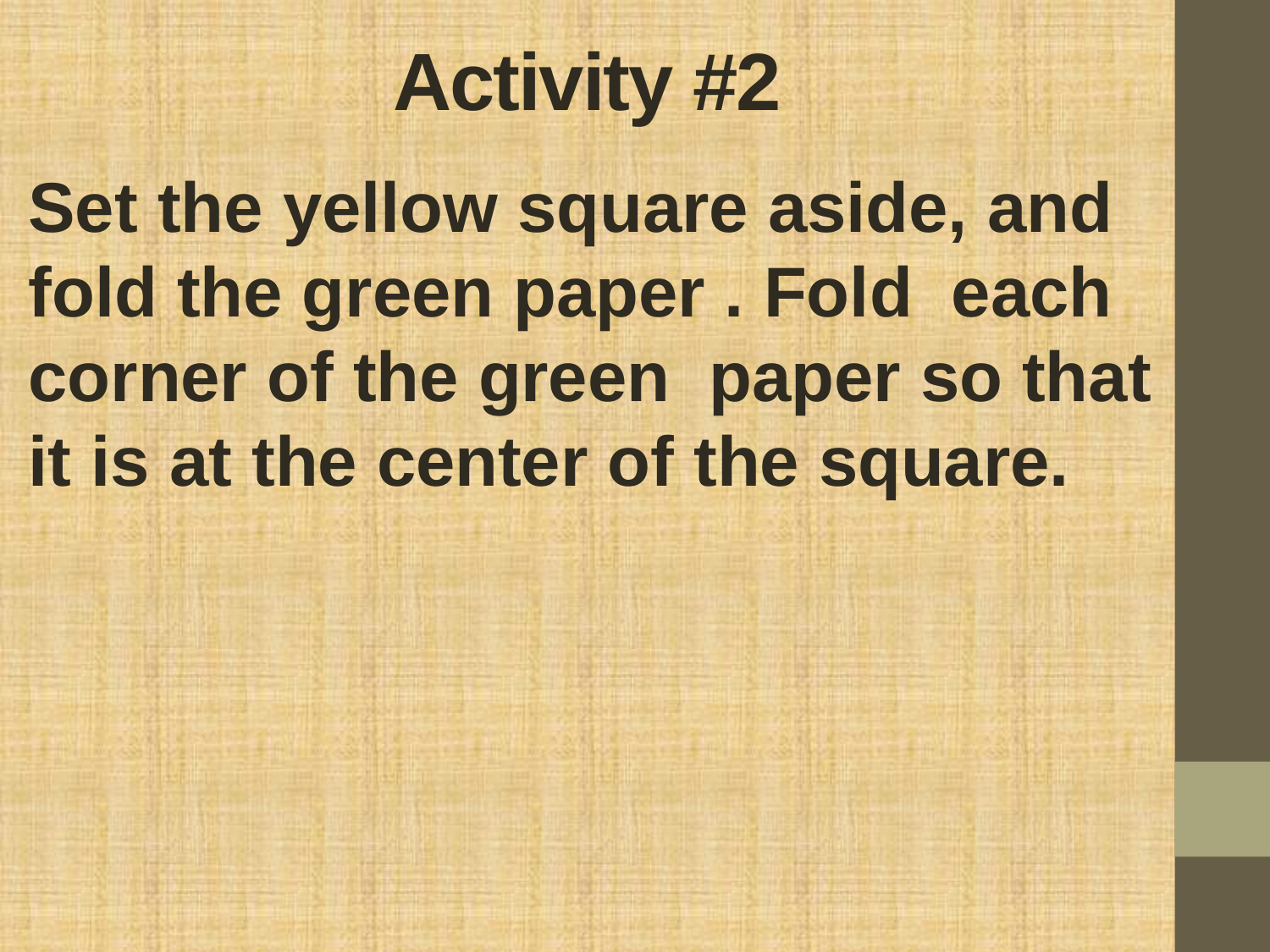

# Activity #2

Set the yellow square aside, and fold the green paper . Fold  each corner of the green  paper so that it is at the center of the square.